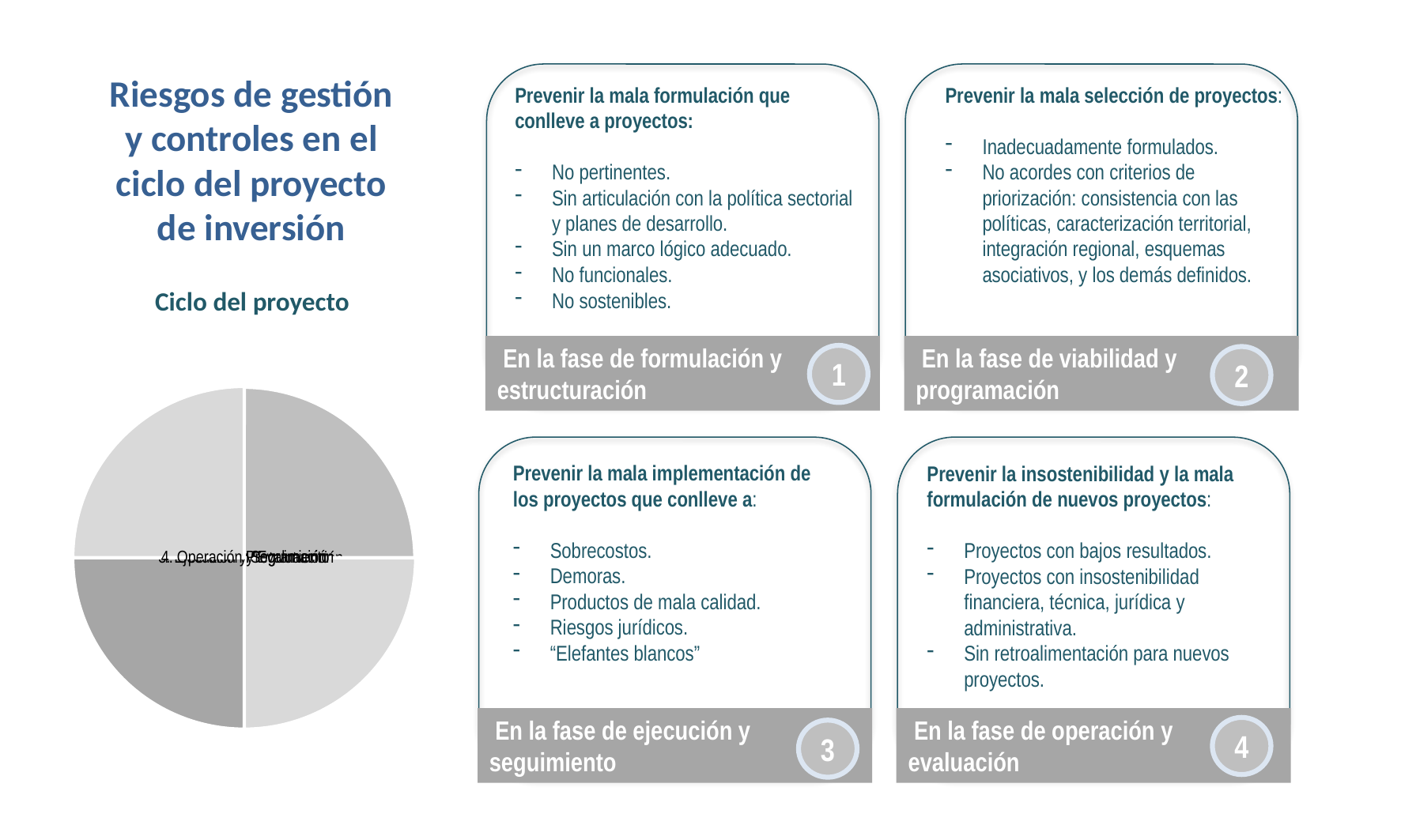

Riesgos de gestión y controles en el ciclo del proyecto de inversión

Prevenir la mala formulación que conlleve a proyectos:

No pertinentes.
Sin articulación con la política sectorial y planes de desarrollo.
Sin un marco lógico adecuado.
No funcionales.
No sostenibles.
Prevenir la mala selección de proyectos:

Inadecuadamente formulados.
No acordes con criterios de priorización: consistencia con las políticas, caracterización territorial, integración regional, esquemas asociativos, y los demás definidos.
Ciclo del proyecto
 En la fase de formulación y  estructuración
 En la fase de viabilidad y programación
1
1. Formulación o Estructuración
2. Viabilidad y Programación
3. Ejecución y Seguimiento
4. Operación y Evaluación
2

Prevenir la mala implementación de los proyectos que conlleve a:

Sobrecostos.
Demoras.
Productos de mala calidad.
Riesgos jurídicos.
“Elefantes blancos”
Prevenir la insostenibilidad y la mala formulación de nuevos proyectos:

Proyectos con bajos resultados.
Proyectos con insostenibilidad financiera, técnica, jurídica y administrativa.
Sin retroalimentación para nuevos proyectos.

 En la fase de ejecución y seguimiento
 En la fase de operación y evaluación
4
3